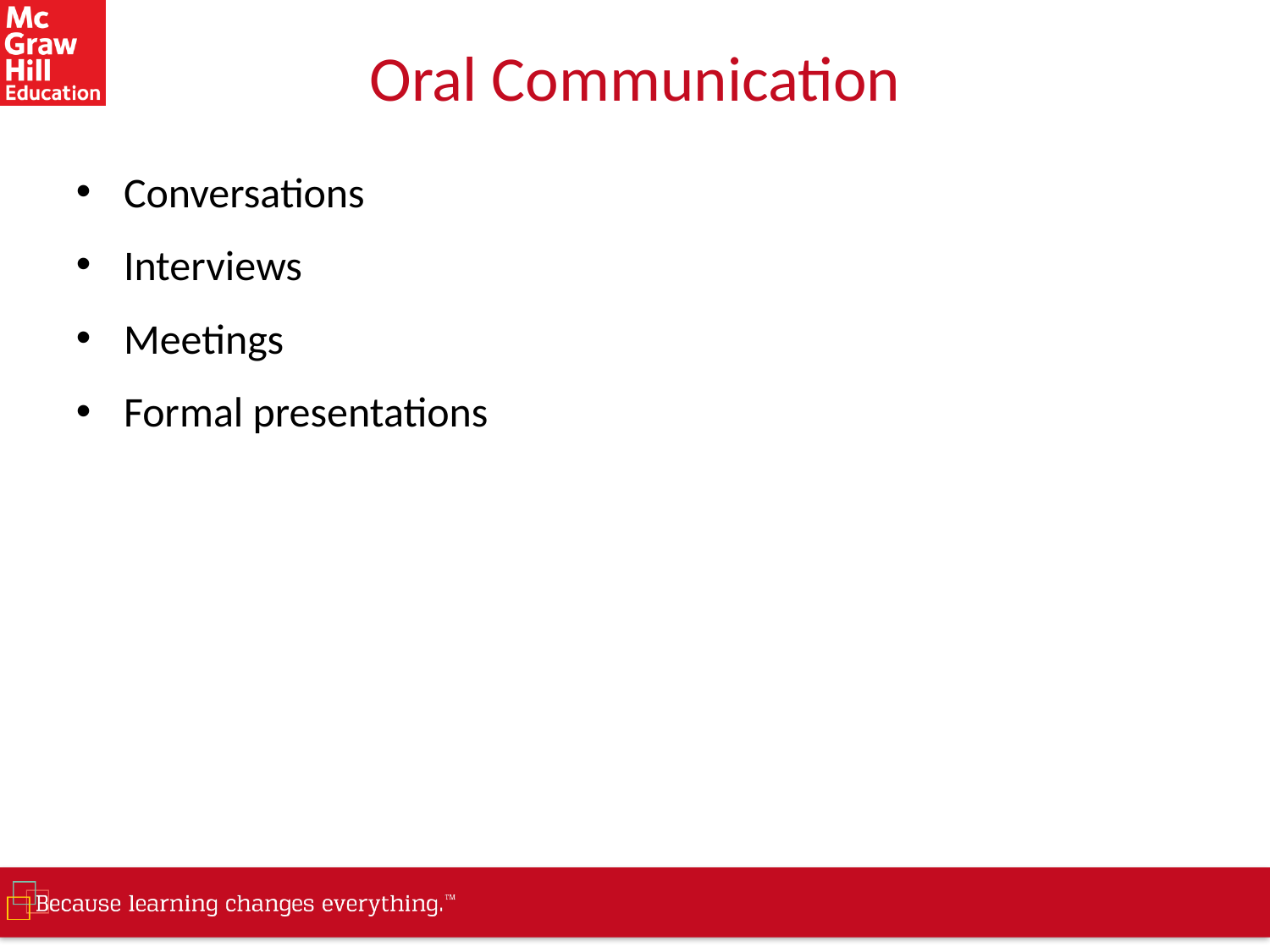

# Oral Communication
Conversations
Interviews
Meetings
Formal presentations